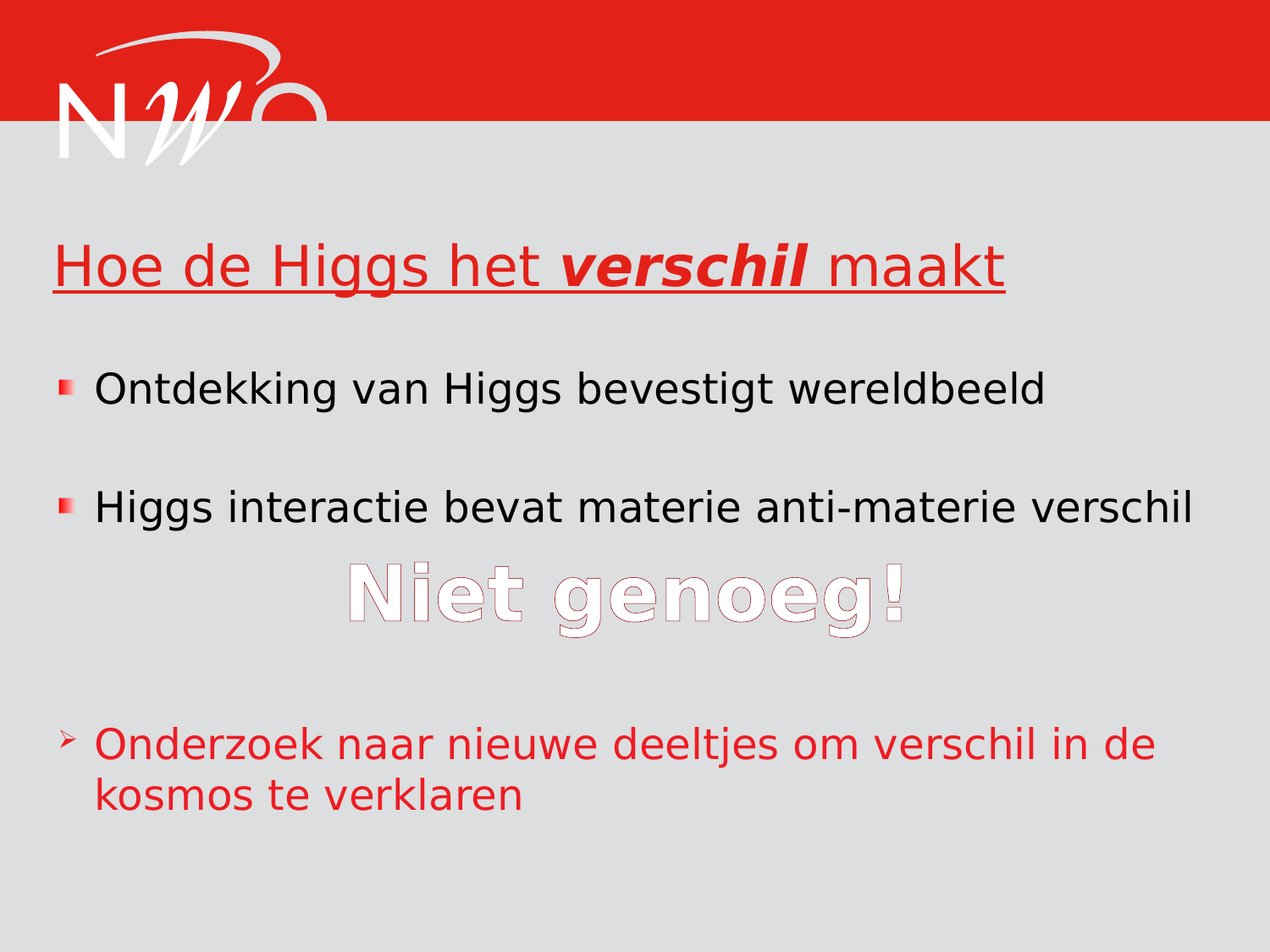

# Hoe de Higgs het verschil maakt
Ontdekking van Higgs bevestigt wereldbeeld

Higgs interactie bevat materie anti-materie verschil

Onderzoek naar nieuwe deeltjes om verschil in de kosmos te verklaren

Niet genoeg!